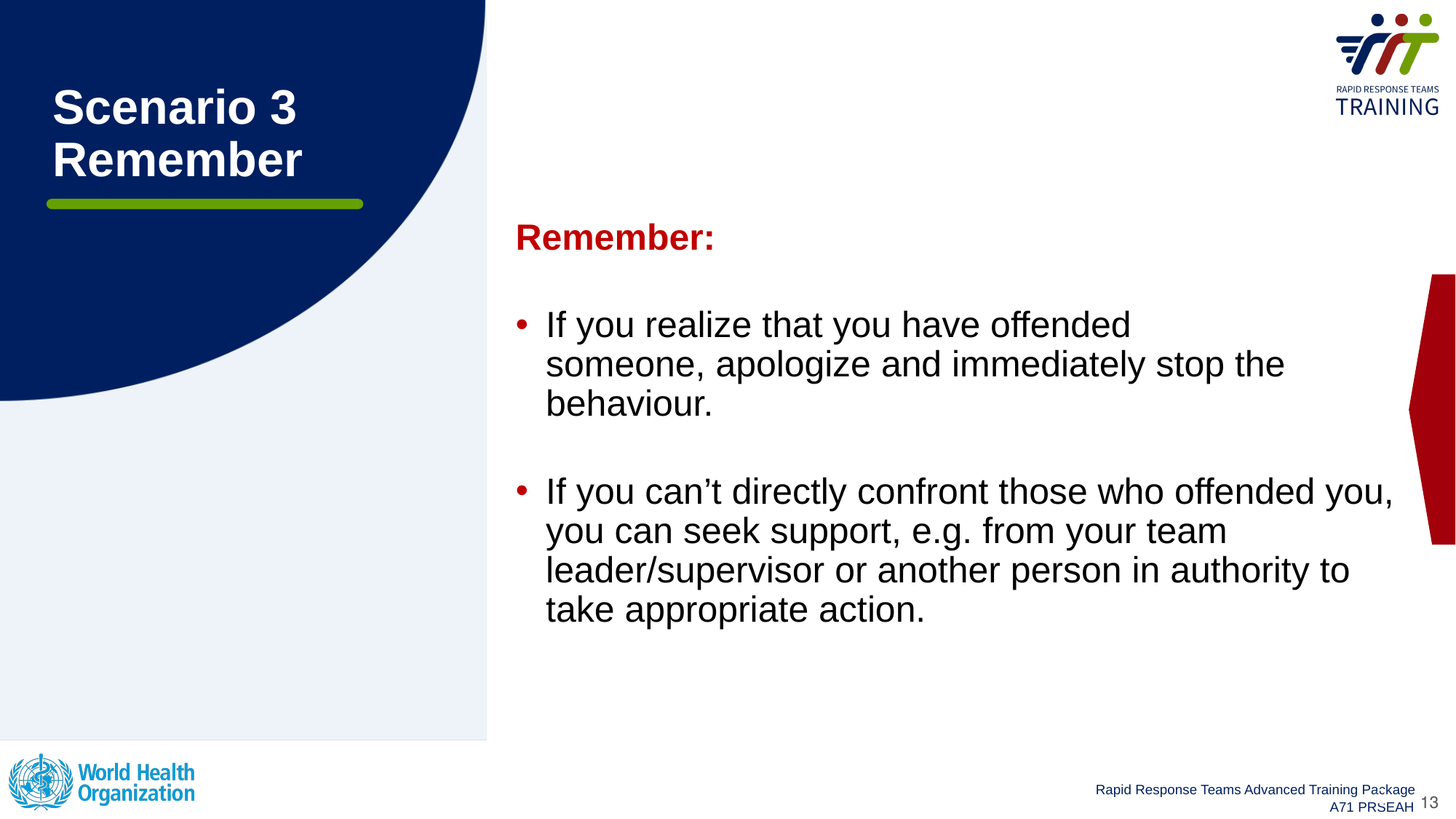

Scenario 3  Remember

Remember:
If you realize that you have offended someone, apologize and immediately stop the behaviour.

If you can’t directly confront those who offended you, you can seek support, e.g. from your team leader/supervisor or another person in authority to take appropriate action.
13